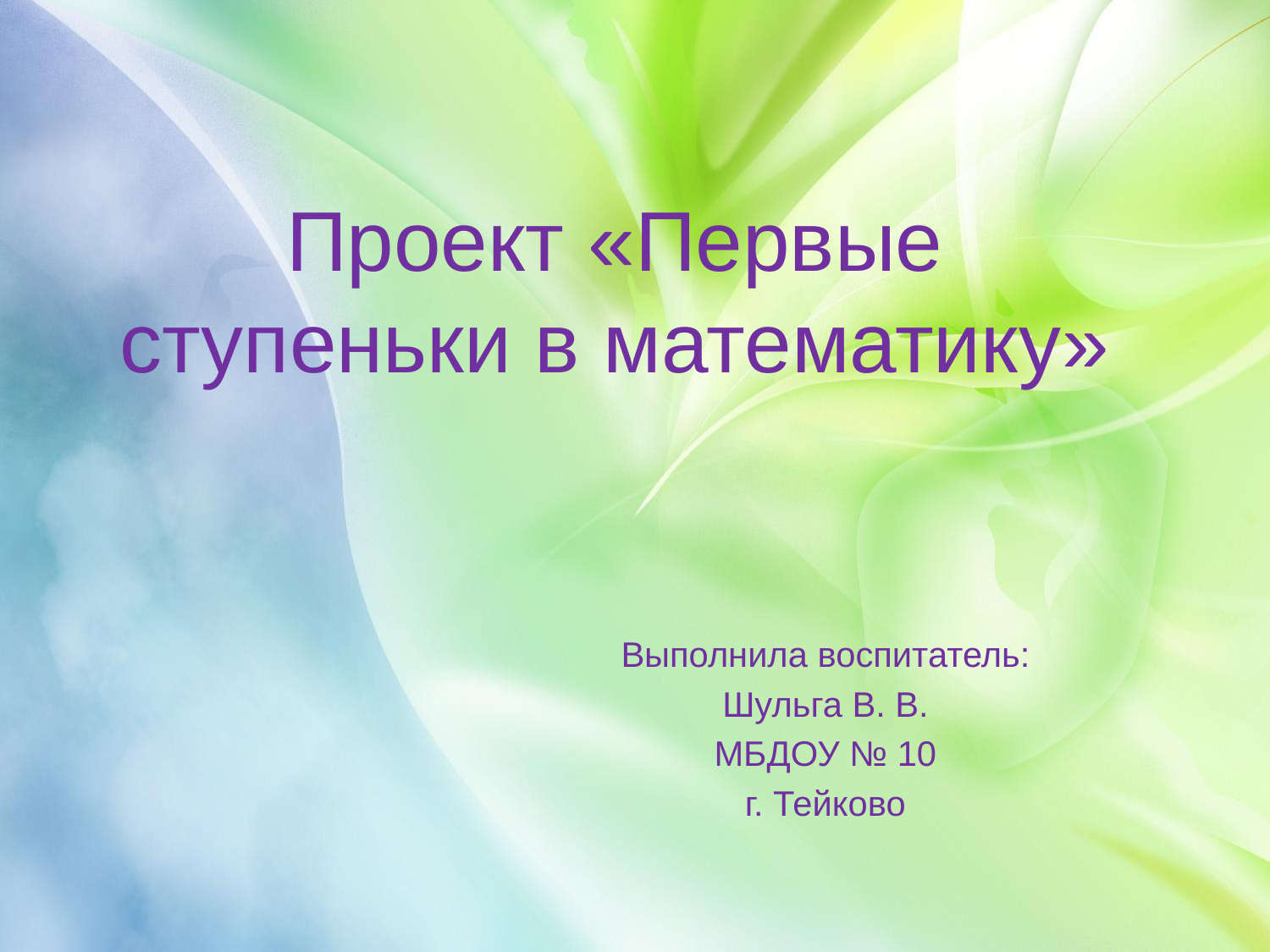

# Проект «Первые ступеньки в математику»
Выполнила воспитатель:
Шульга В. В.
МБДОУ № 10
г. Тейково